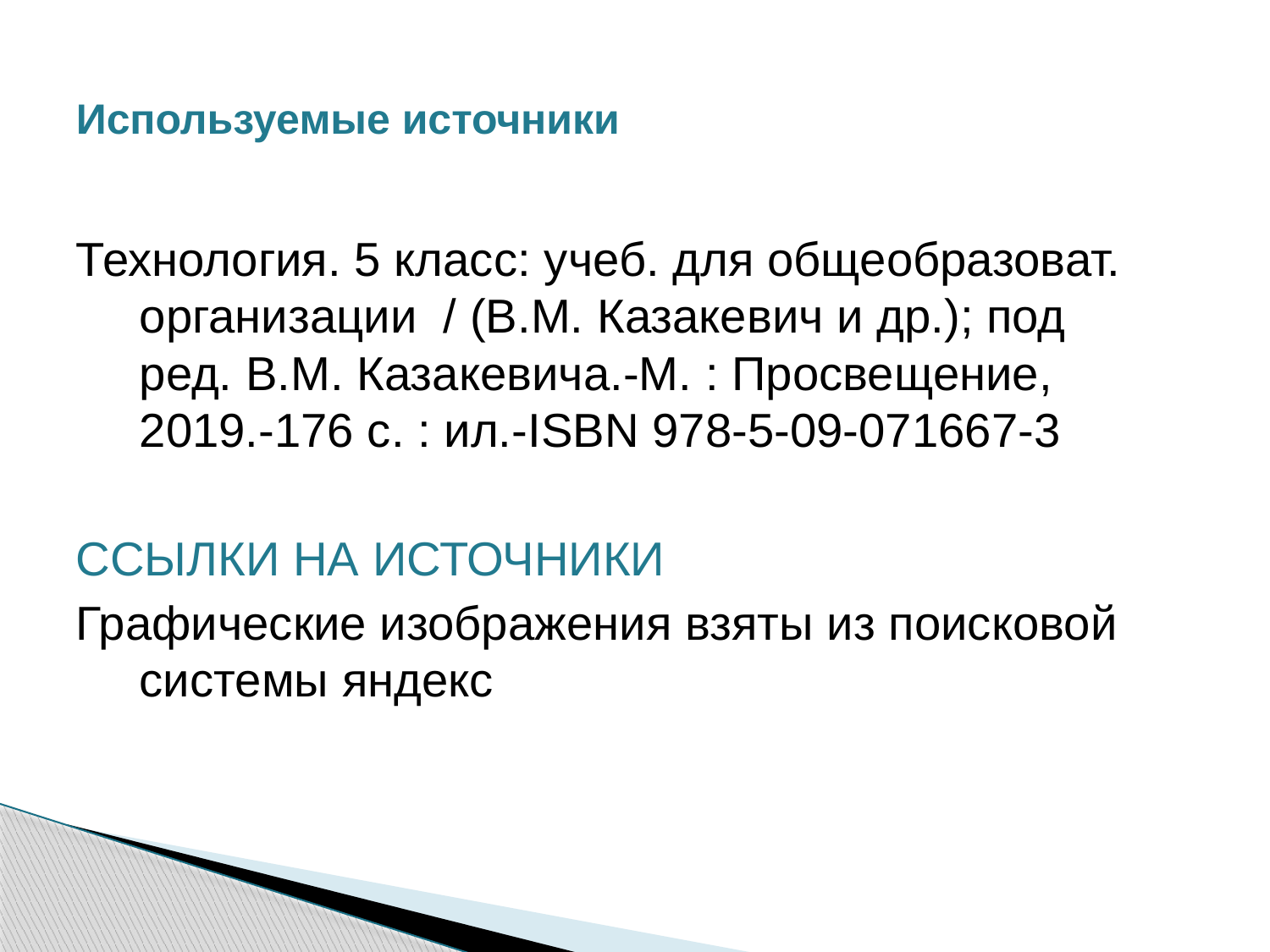

# Используемые источники
Технология. 5 класс: учеб. для общеобразоват. организации  / (В.М. Казакевич и др.); под ред. В.М. Казакевича.-М. : Просвещение,  2019.-176 с. : ил.-ISBN 978-5-09-071667-3

Ссылки на источники
Графические изображения взяты из поисковой системы яндекс